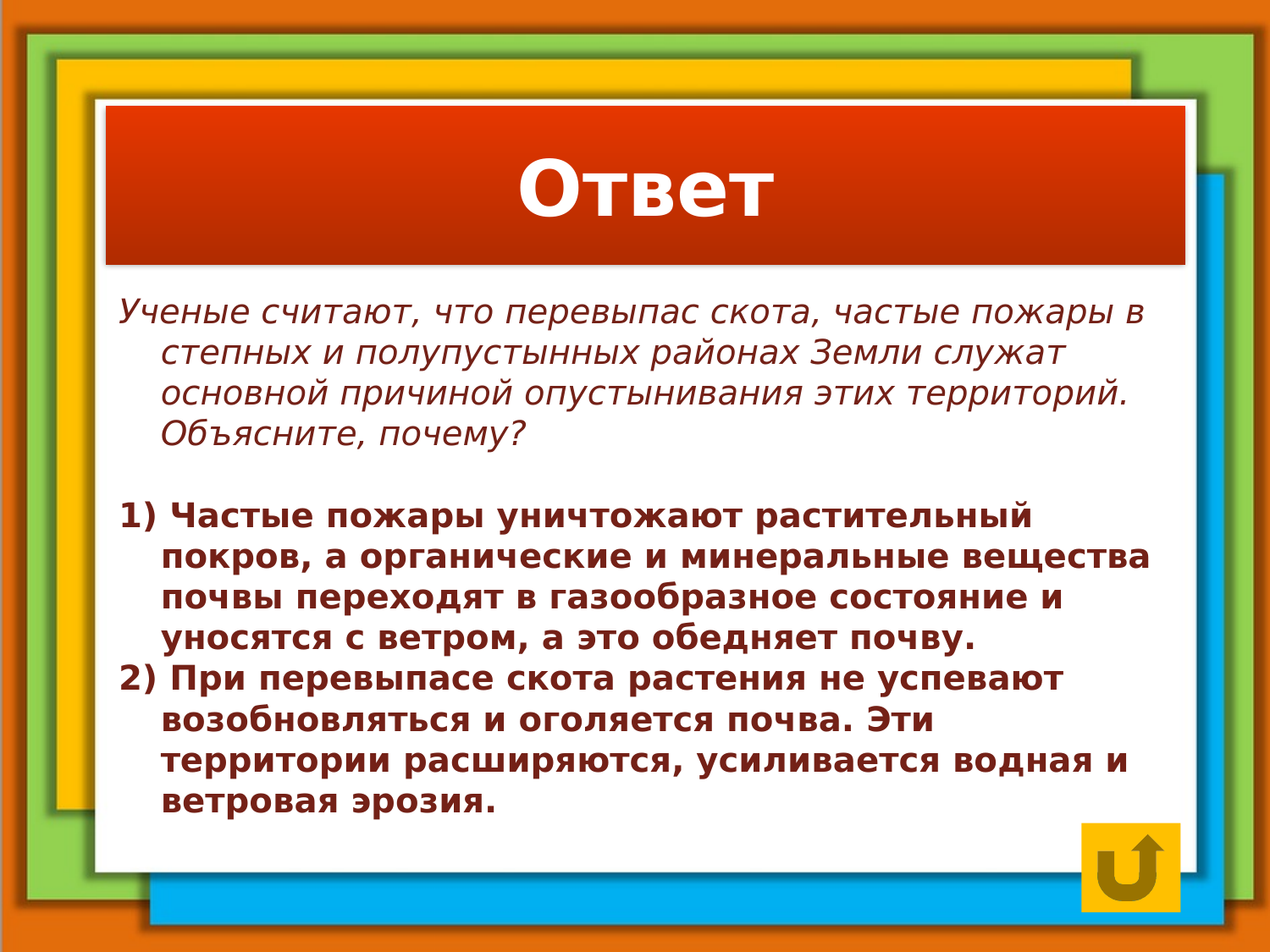

# Ответ
Ученые считают, что перевыпас скота, частые пожары в степных и полупустынных районах Земли служат основной причиной опустынивания этих территорий. Объясните, почему?

1) Частые пожары уничтожают растительный покров, а органические и минеральные вещества почвы переходят в газообразное состояние и уносятся с ветром, а это обедняет почву.
2) При перевыпасе скота растения не успевают возобновляться и оголяется почва. Эти территории расширяются, усиливается водная и ветровая эрозия.